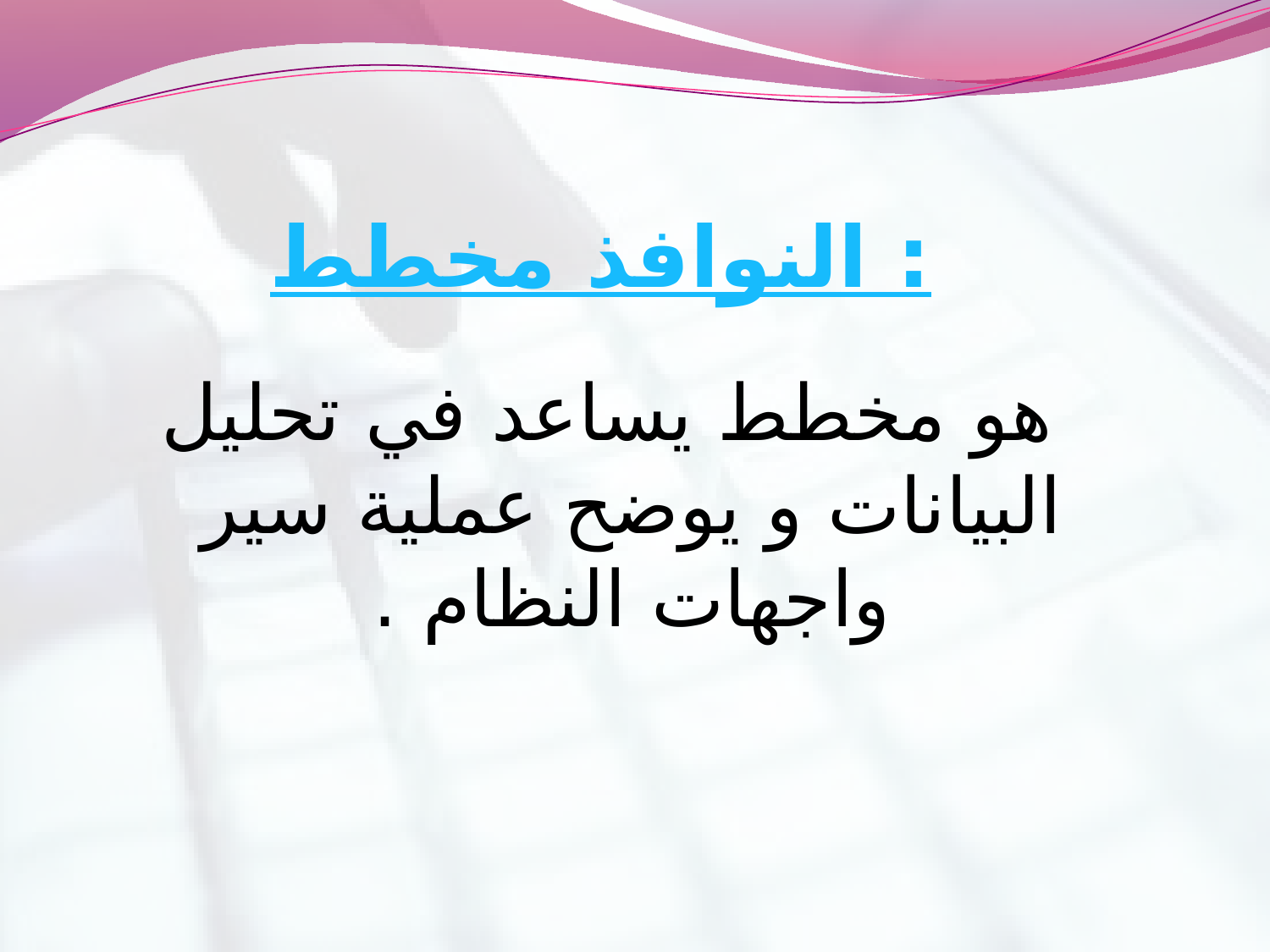

مخطط النوافذ :

  هو مخطط يساعد في تحليل البيانات و يوضح عملية سير واجهات النظام .